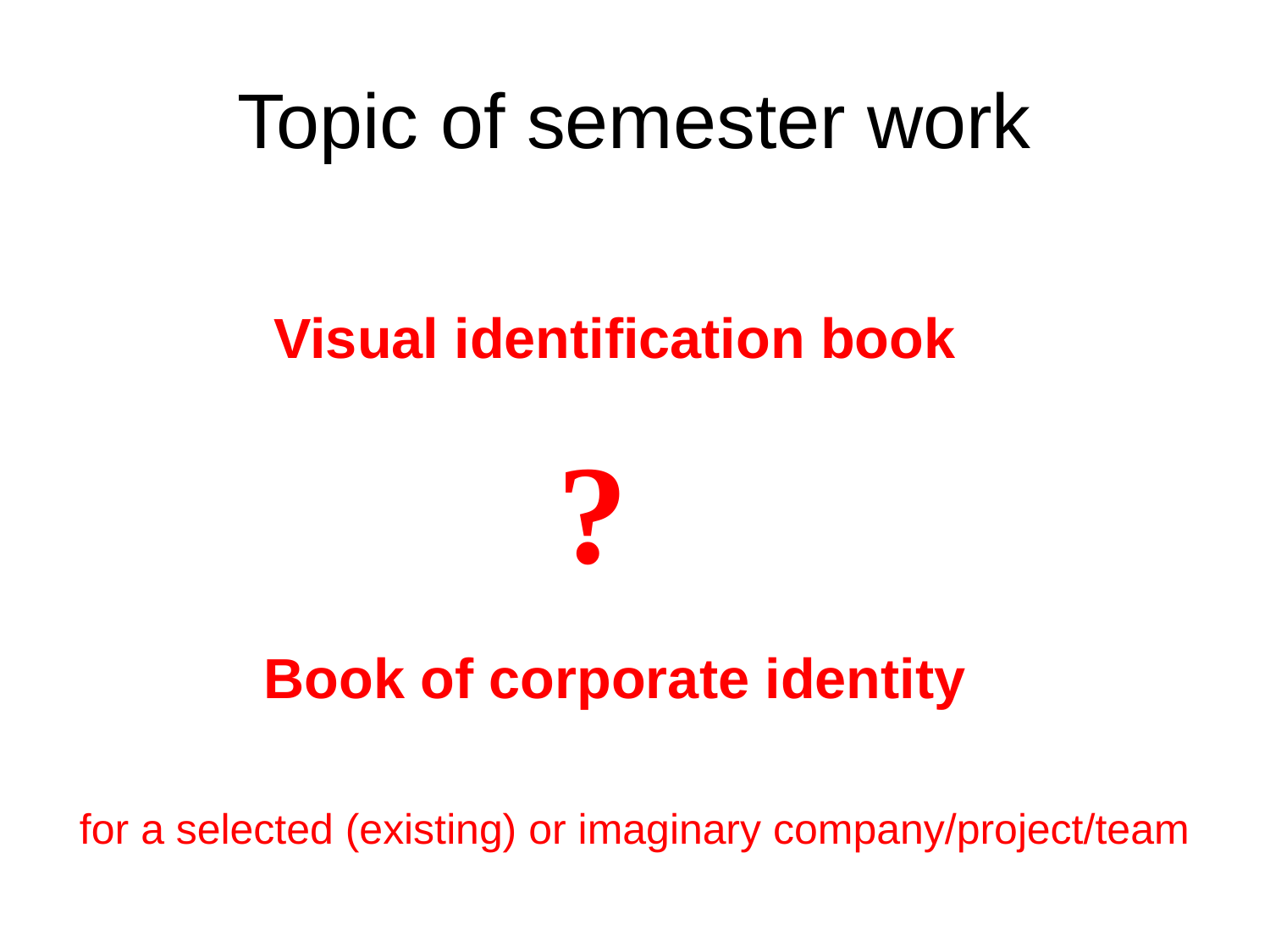

# Topic of semester work
Visual identification book
?
Book of corporate identity
for a selected (existing) or imaginary company/project/team